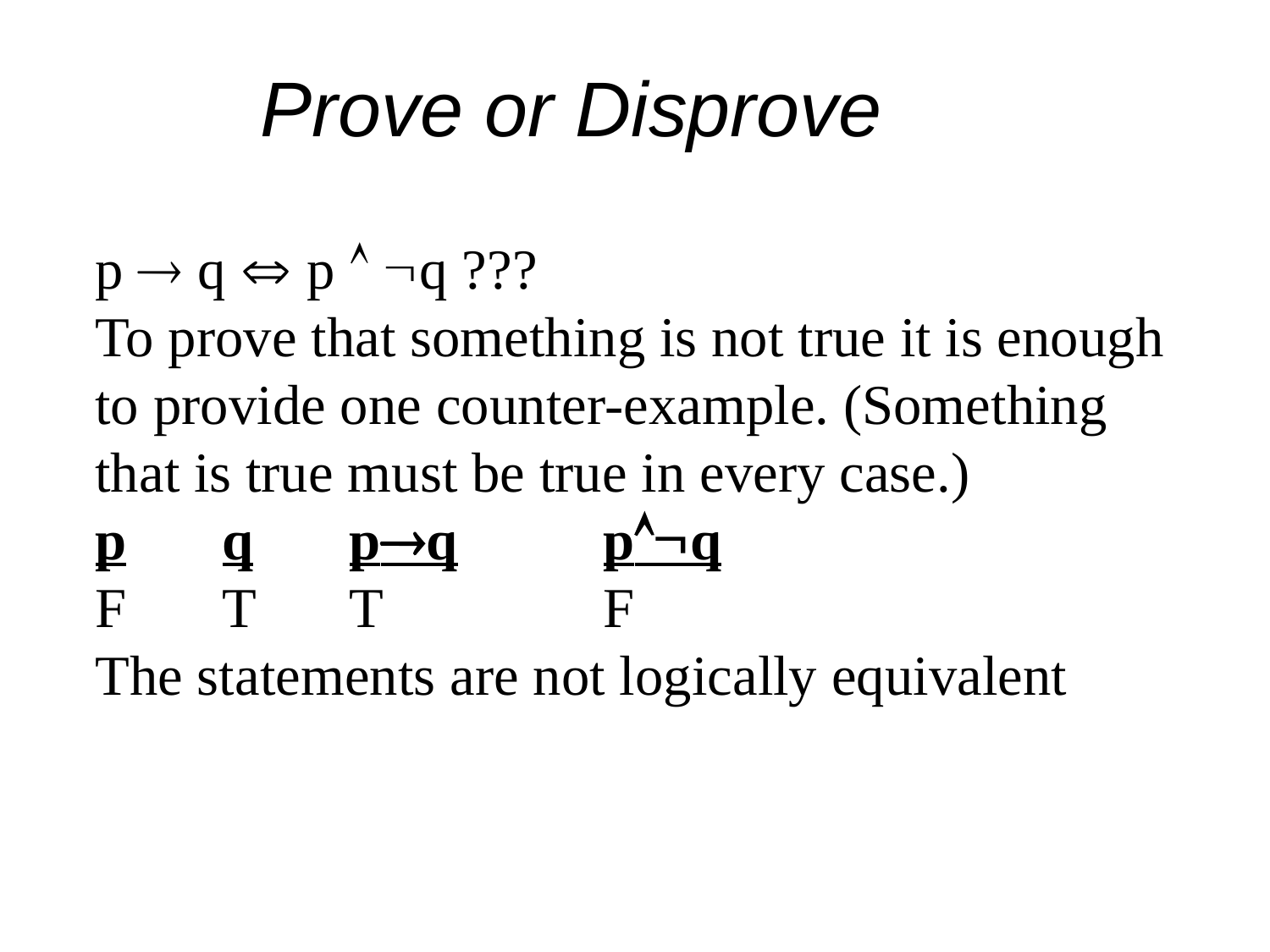

# Prove or Disprove
p → q ⇔ p ∧ ¬q ???
To prove that something is not true it is enough to provide one counter-example. (Something that is true must be true in every case.)
p	q	p→q		p∧¬q
F	T	T		F
The statements are not logically equivalent